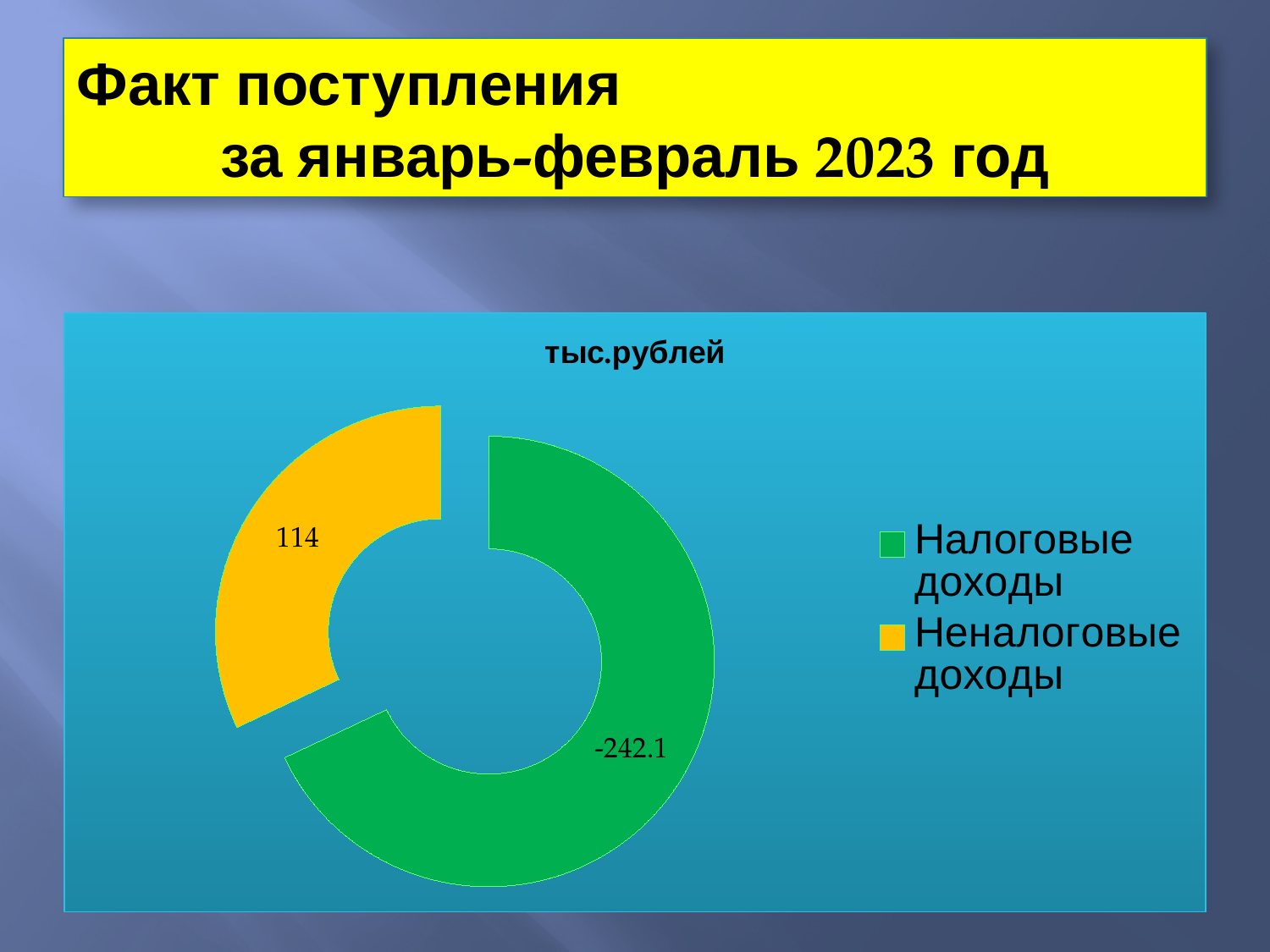

# Факт поступления                                       за январь-февраль 2023 год

### Chart: тыс.рублей

| Category | тыс.рублей |
|---|---|
| Налоговые доходы | -242.1 |
| Неналоговые доходы | 114.0 |